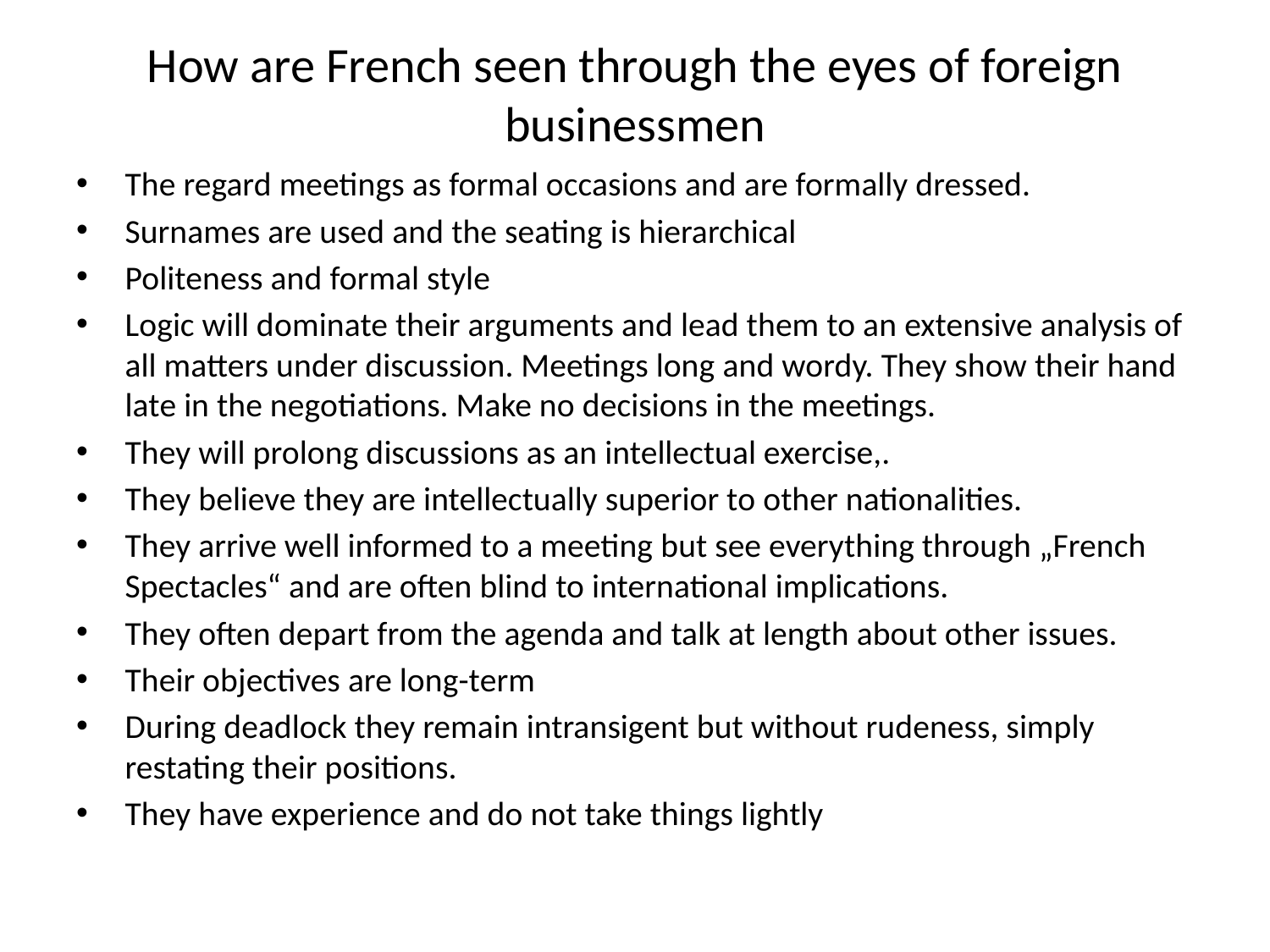

# How are French seen through the eyes of foreign businessmen
The regard meetings as formal occasions and are formally dressed.
Surnames are used and the seating is hierarchical
Politeness and formal style
Logic will dominate their arguments and lead them to an extensive analysis of all matters under discussion. Meetings long and wordy. They show their hand late in the negotiations. Make no decisions in the meetings.
They will prolong discussions as an intellectual exercise,.
They believe they are intellectually superior to other nationalities.
They arrive well informed to a meeting but see everything through „French Spectacles“ and are often blind to international implications.
They often depart from the agenda and talk at length about other issues.
Their objectives are long-term
During deadlock they remain intransigent but without rudeness, simply restating their positions.
They have experience and do not take things lightly